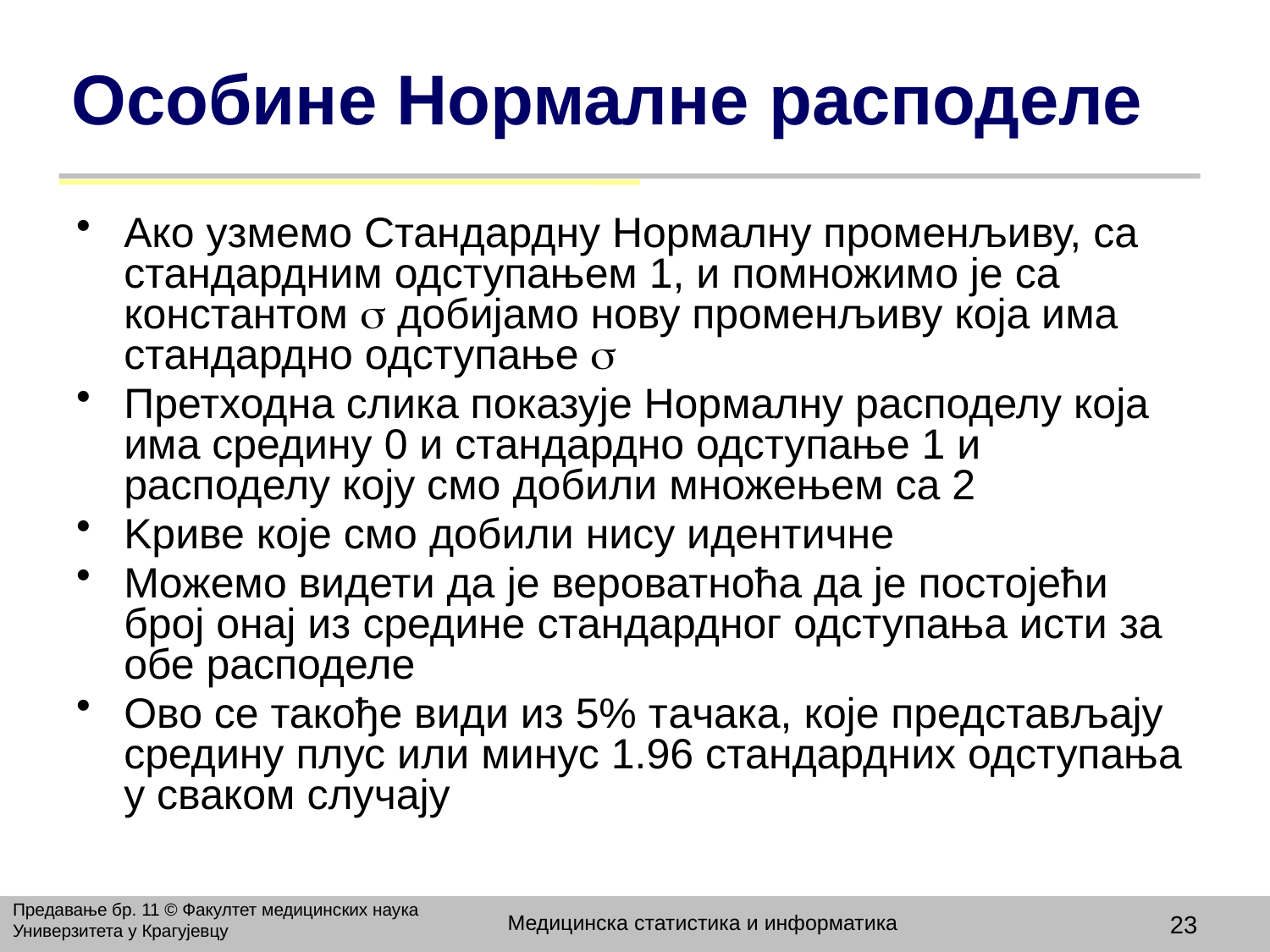

# Особине Нормалне расподеле
Aко узмемо Стандардну Нормалну променљиву, са стандардним одступањем 1, и помножимо је са константом σ добијамо нову променљиву која има стандардно одступање σ
Претходна слика показује Нормалну расподелу која има средину 0 и стандардно одступање 1 и расподелу коју смо добили множењем са 2
Kриве које смо добили нису идентичне
Mожемо видети да је вероватноћа да је постојећи број онај из средине стандардног одступања исти за обе расподеле
Ово се такође види из 5% тачака, које представљају средину плус или минус 1.96 стандардних одступања у сваком случају
Предавање бр. 11 © Факултет медицинских наука Универзитета у Крагујевцу
Медицинска статистика и информатика
23